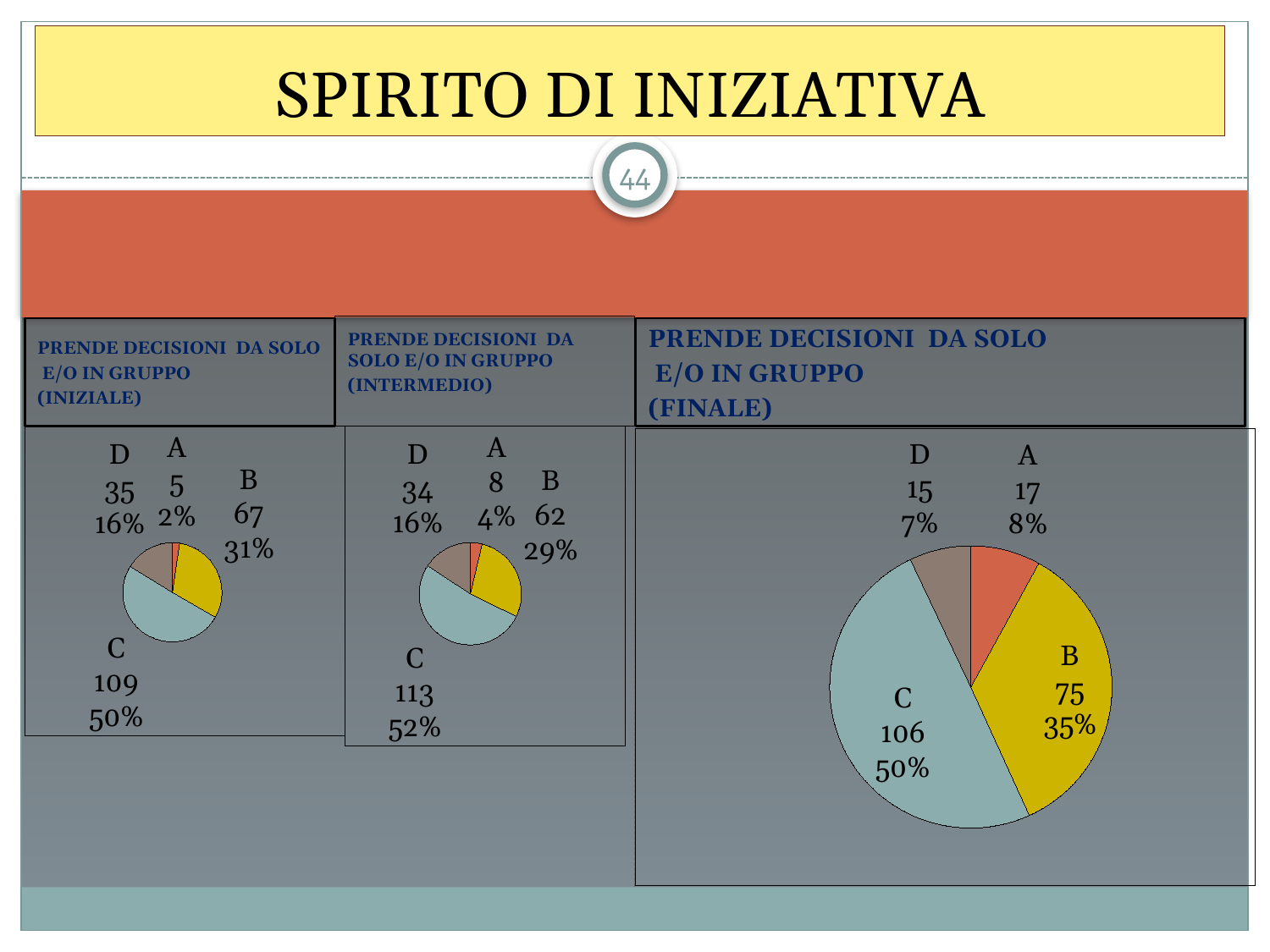

# SPIRITO DI INIZIATIVA
44
PRENDE DECISIONI  DA SOLO E/O IN GRUPPO
(INTERMEDIO)

PRENDE DECISIONI  DA SOLO
 E/O IN GRUPPO
(INIZIALE)
PRENDE DECISIONI  DA SOLO
 E/O IN GRUPPO
(FINALE)

### Chart

| Category | Vendite |
|---|---|
| A | 5.0 |
| B | 67.0 |
| C | 109.0 |
| D | 35.0 |

### Chart

| Category | Vendite |
|---|---|
| A | 8.0 |
| B | 62.0 |
| C | 113.0 |
| D | 34.0 |

### Chart

| Category | Vendite |
|---|---|
| A | 17.0 |
| B | 75.0 |
| C | 106.0 |
| D | 15.0 |